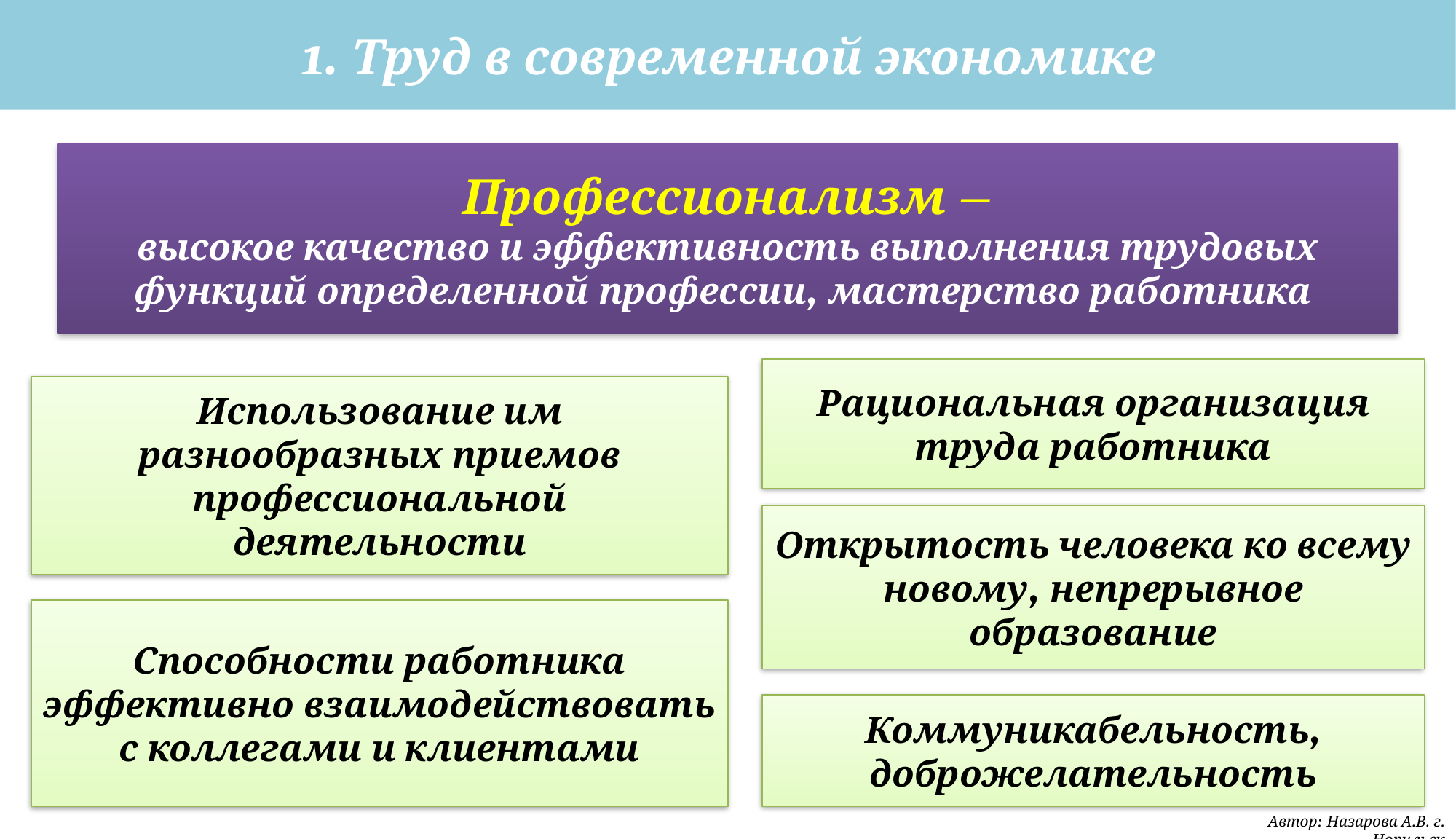

1. Труд в современной экономике
Профессионализм –
высокое качество и эффективность выполнения трудовых функций определенной профессии, мастерство работника
Рациональная организация труда работника
Использование им разнообразных приемов профессиональной деятельности
Открытость человека ко всему новому, непрерывное образование
Способности работника эффективно взаимодействовать с коллегами и клиентами
Коммуникабельность, доброжелательность
Автор: Назарова А.В. г. Норильск